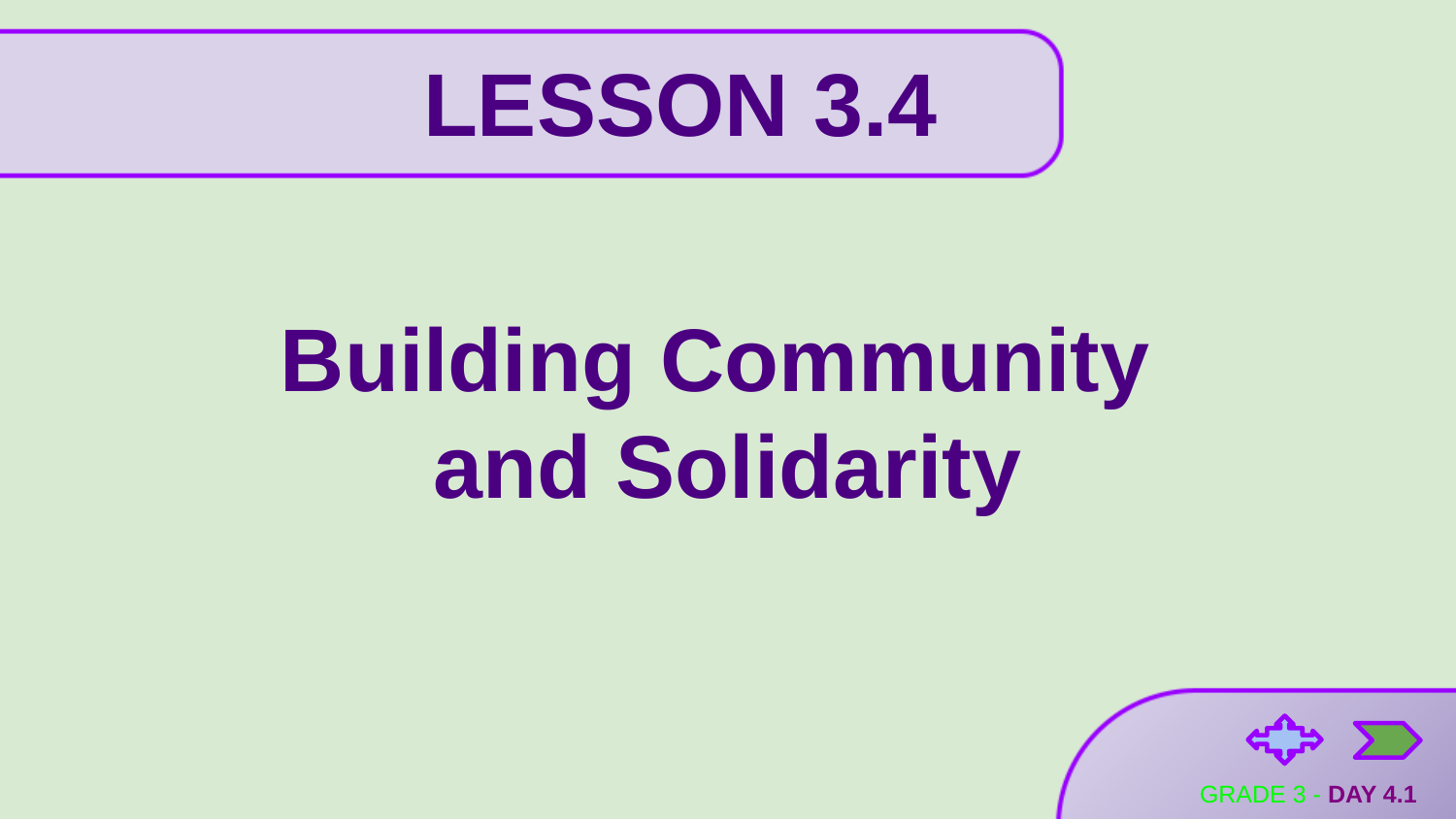

LESSON 3.4
# Building Community and Solidarity

GRADE 3 - DAY 4.1